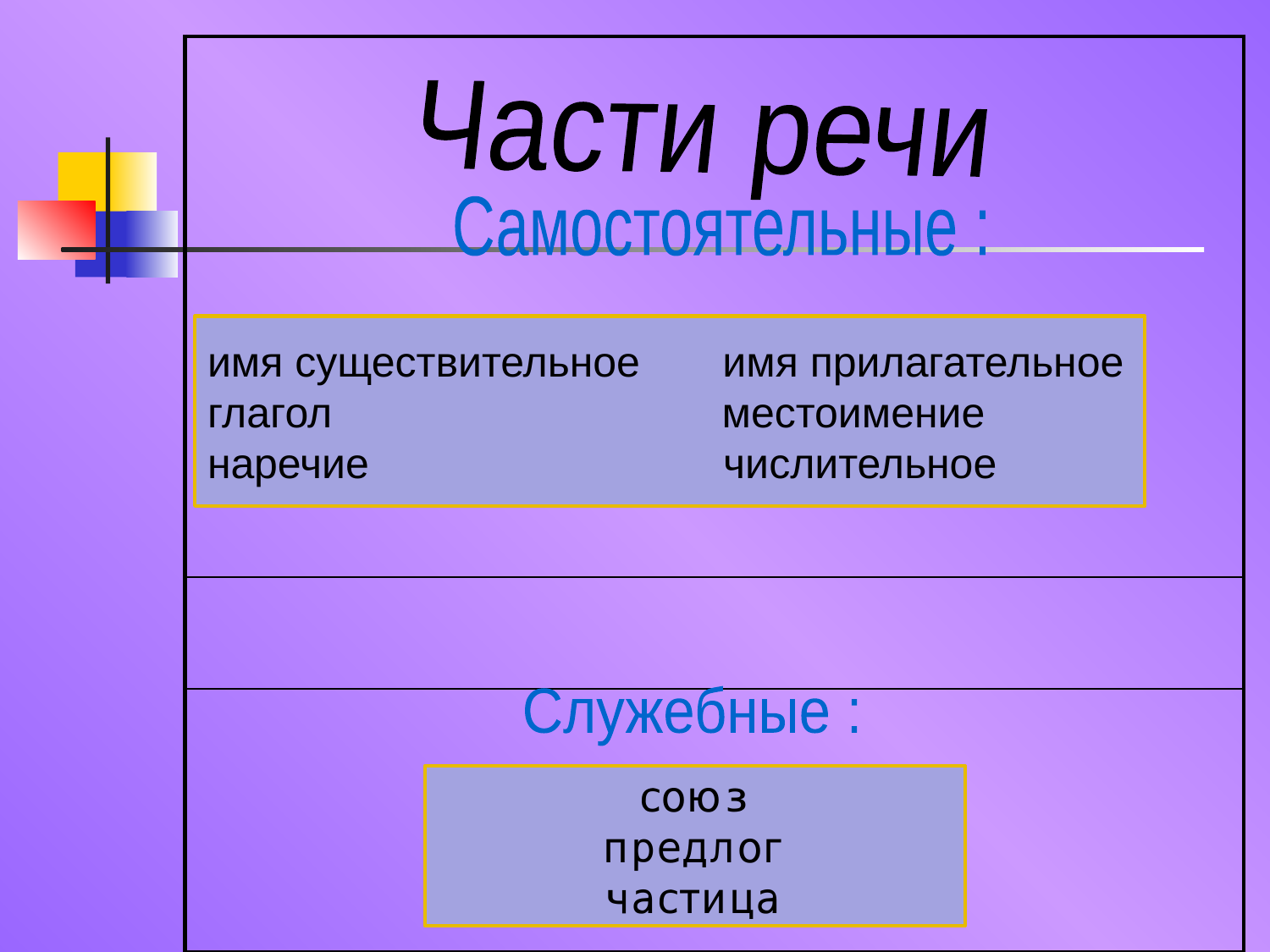

#
|  |
| --- |
|  |
|  |
Части речи
Самостоятельные :

имя существительное       имя прилагательное
глагол                                 местоимение
наречие                              числительное
Служебные :
союз
предлог
частица